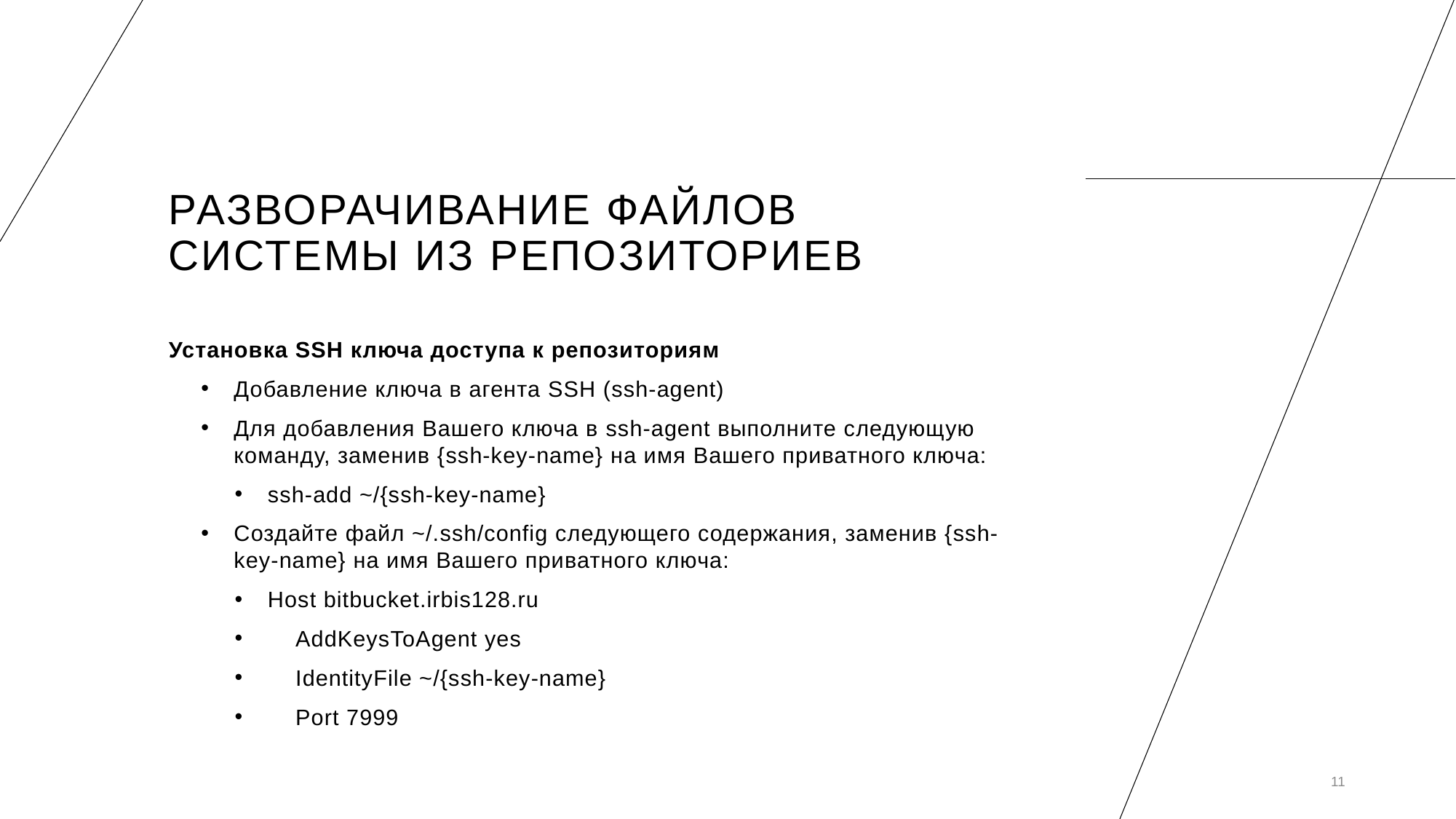

# Разворачивание файлов системы из репозиториев
Установка SSH ключа доступа к репозиториям
Добавление ключа в агента SSH (ssh-agent)
Для добавления Вашего ключа в ssh-agent выполните следующую команду, заменив {ssh-key-name} на имя Вашего приватного ключа:
ssh-add ~/{ssh-key-name}
Создайте файл ~/.ssh/config следующего содержания, заменив {ssh-key-name} на имя Вашего приватного ключа:
Host bitbucket.irbis128.ru
    AddKeysToAgent yes
    IdentityFile ~/{ssh-key-name}
    Port 7999
11